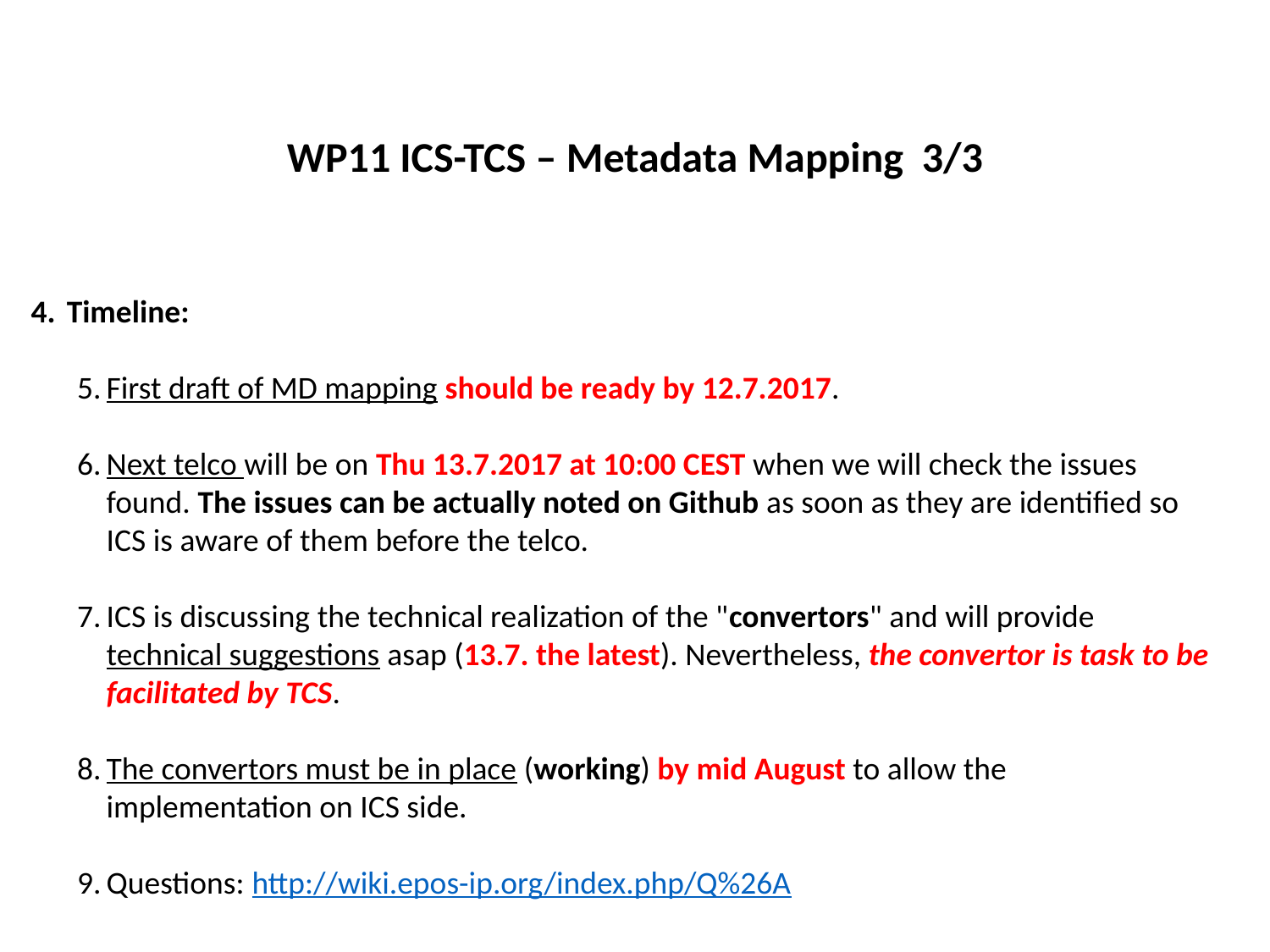

WP11 ICS-TCS – Metadata Mapping	3/3

Timeline:

First draft of MD mapping should be ready by 12.7.2017.

Next telco will be on Thu 13.7.2017 at 10:00 CEST when we will check the issues found. The issues can be actually noted on Github as soon as they are identified so ICS is aware of them before the telco.

ICS is discussing the technical realization of the "convertors" and will provide technical suggestions asap (13.7. the latest). Nevertheless, the convertor is task to be facilitated by TCS.

The convertors must be in place (working) by mid August to allow the implementation on ICS side.

Questions: http://wiki.epos-ip.org/index.php/Q%26A